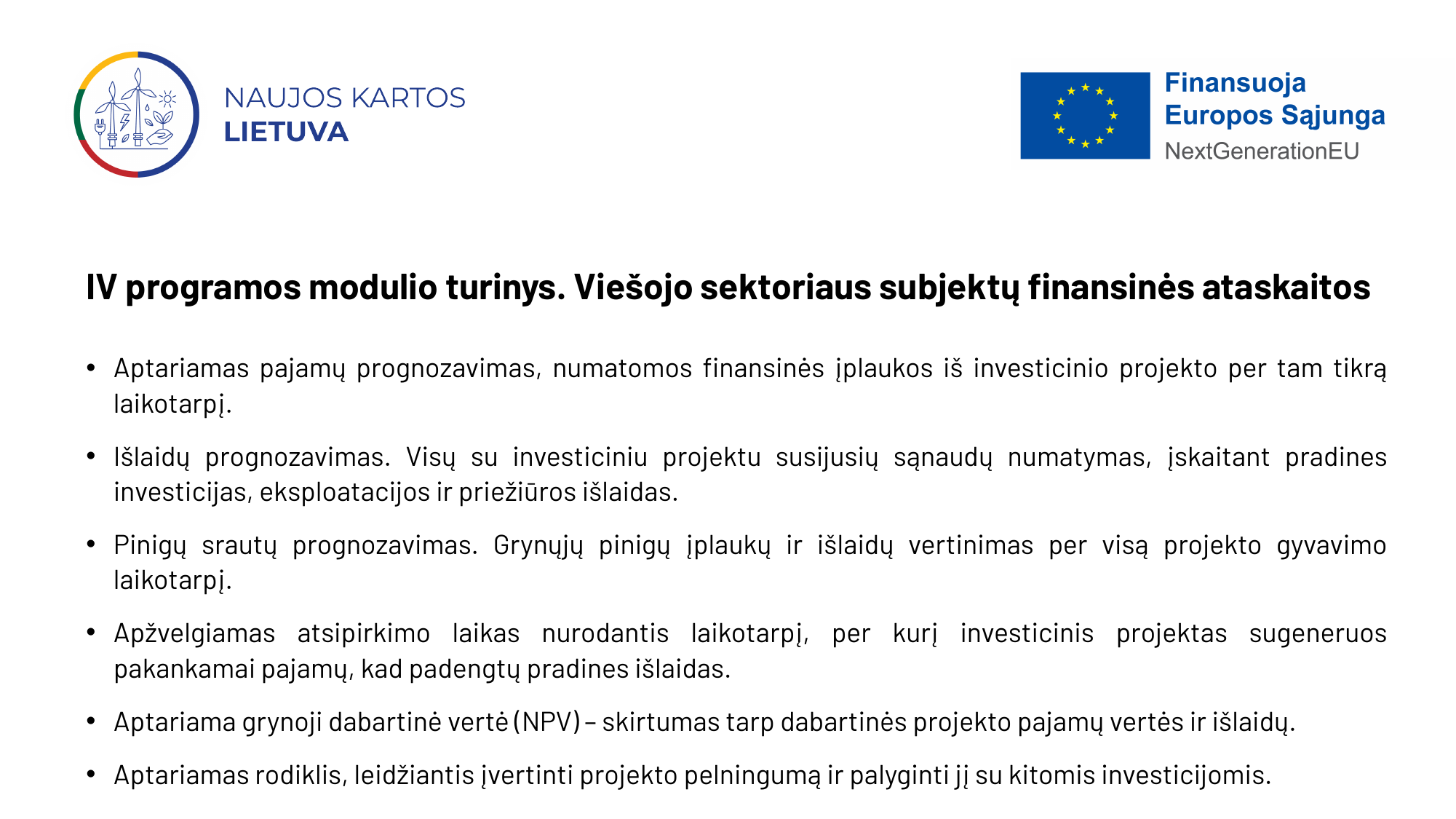

# IV programos modulio turinys. Viešojo sektoriaus subjektų finansinės ataskaitos
Aptariamas pajamų prognozavimas, numatomos finansinės įplaukos iš investicinio projekto per tam tikrą laikotarpį.
Išlaidų prognozavimas. Visų su investiciniu projektu susijusių sąnaudų numatymas, įskaitant pradines investicijas, eksploatacijos ir priežiūros išlaidas.
Pinigų srautų prognozavimas. Grynųjų pinigų įplaukų ir išlaidų vertinimas per visą projekto gyvavimo laikotarpį.
Apžvelgiamas atsipirkimo laikas nurodantis laikotarpį, per kurį investicinis projektas sugeneruos pakankamai pajamų, kad padengtų pradines išlaidas.
Aptariama grynoji dabartinė vertė (NPV) – skirtumas tarp dabartinės projekto pajamų vertės ir išlaidų.
Aptariamas rodiklis, leidžiantis įvertinti projekto pelningumą ir palyginti jį su kitomis investicijomis.